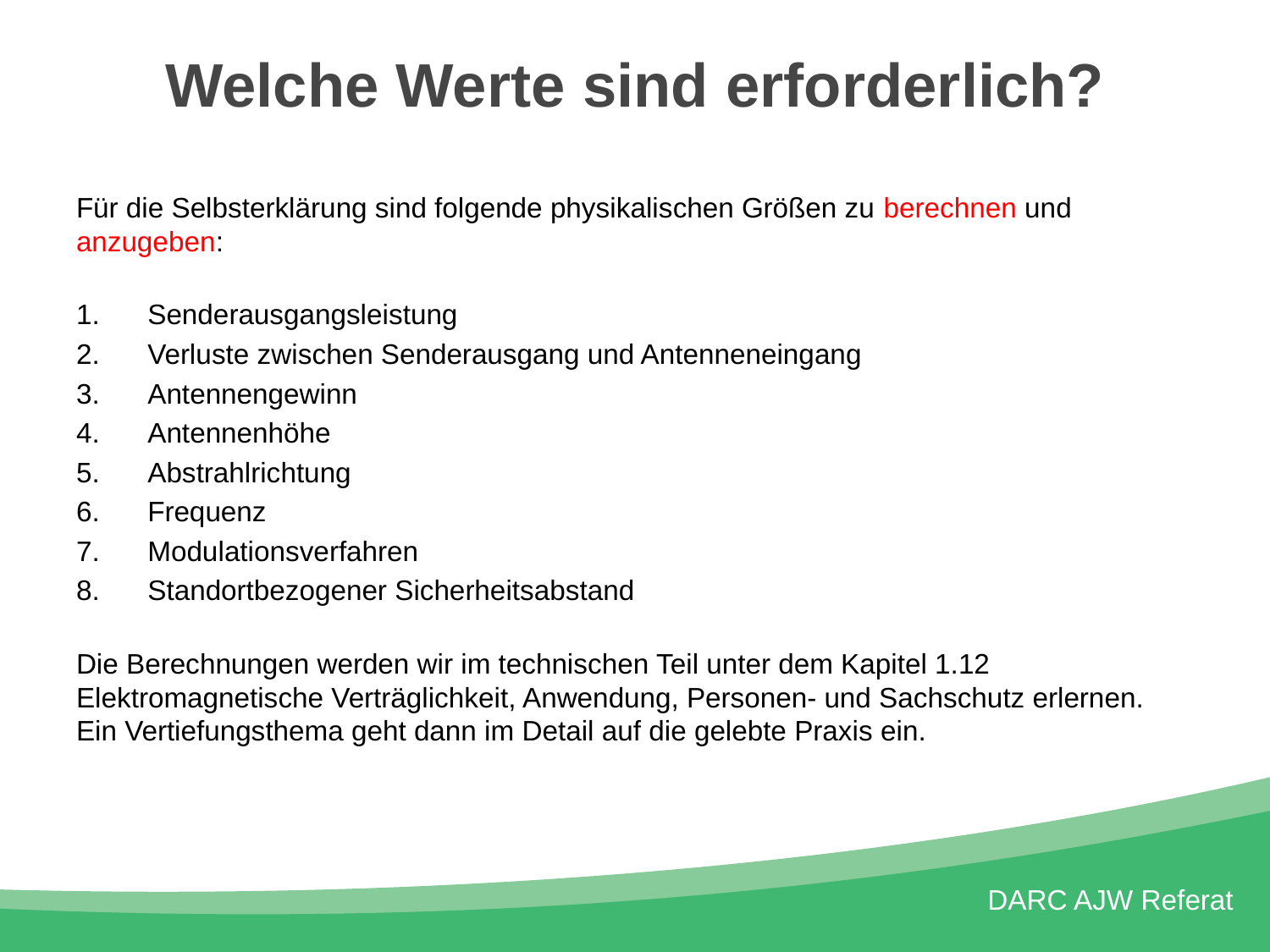

# Welche Werte sind erforderlich?
Für die Selbsterklärung sind folgende physikalischen Größen zu berechnen und anzugeben:
Senderausgangsleistung
Verluste zwischen Senderausgang und Antenneneingang
Antennengewinn
Antennenhöhe
Abstrahlrichtung
Frequenz
Modulationsverfahren
Standortbezogener Sicherheitsabstand
Die Berechnungen werden wir im technischen Teil unter dem Kapitel 1.12 Elektromagnetische Verträglichkeit, Anwendung, Personen- und Sachschutz erlernen. Ein Vertiefungsthema geht dann im Detail auf die gelebte Praxis ein.